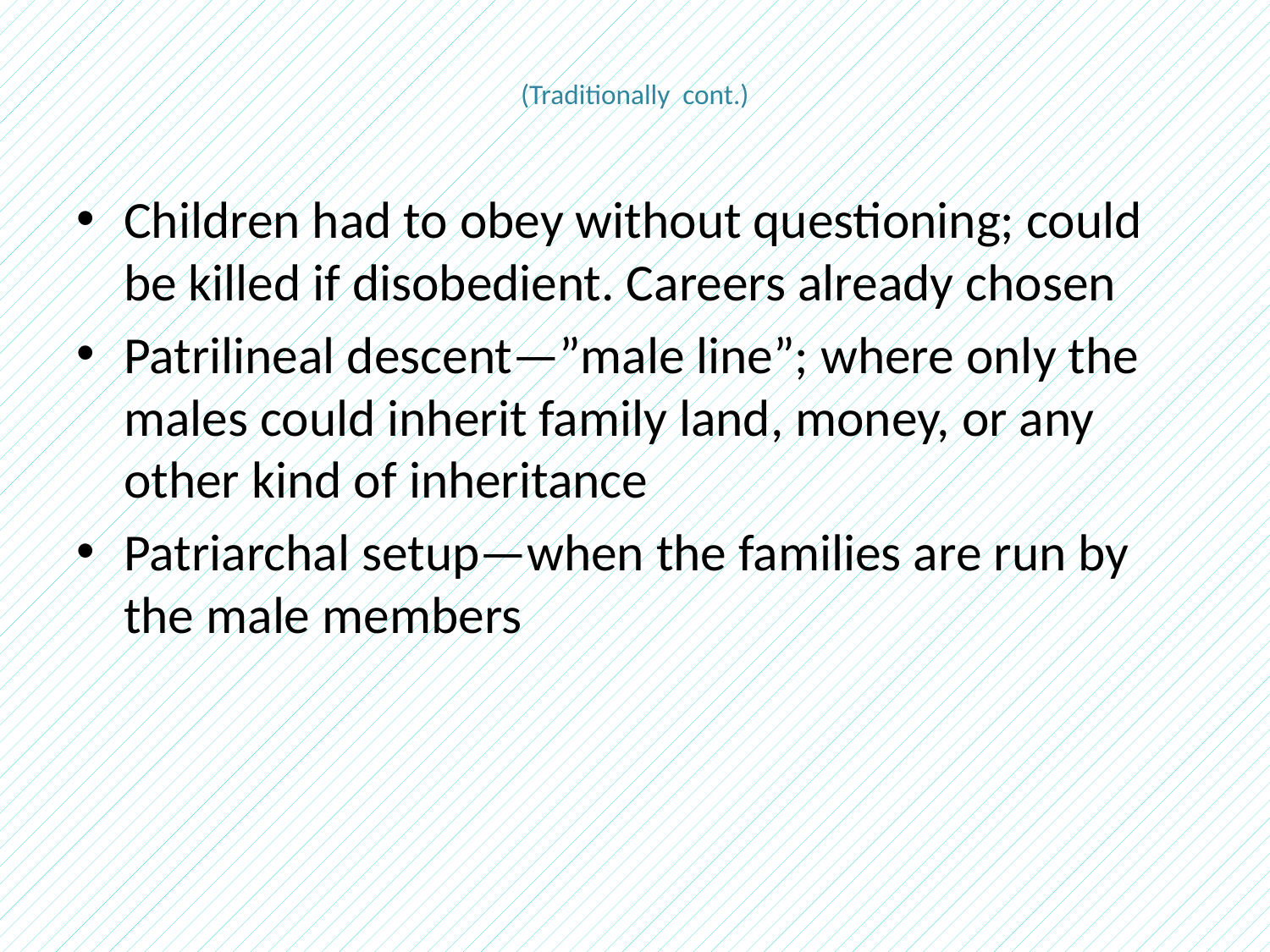

# (Traditionally  cont.)
Children had to obey without questioning; could be killed if disobedient. Careers already chosen
Patrilineal descent—”male line”; where only the males could inherit family land, money, or any other kind of inheritance
Patriarchal setup—when the families are run by the male members